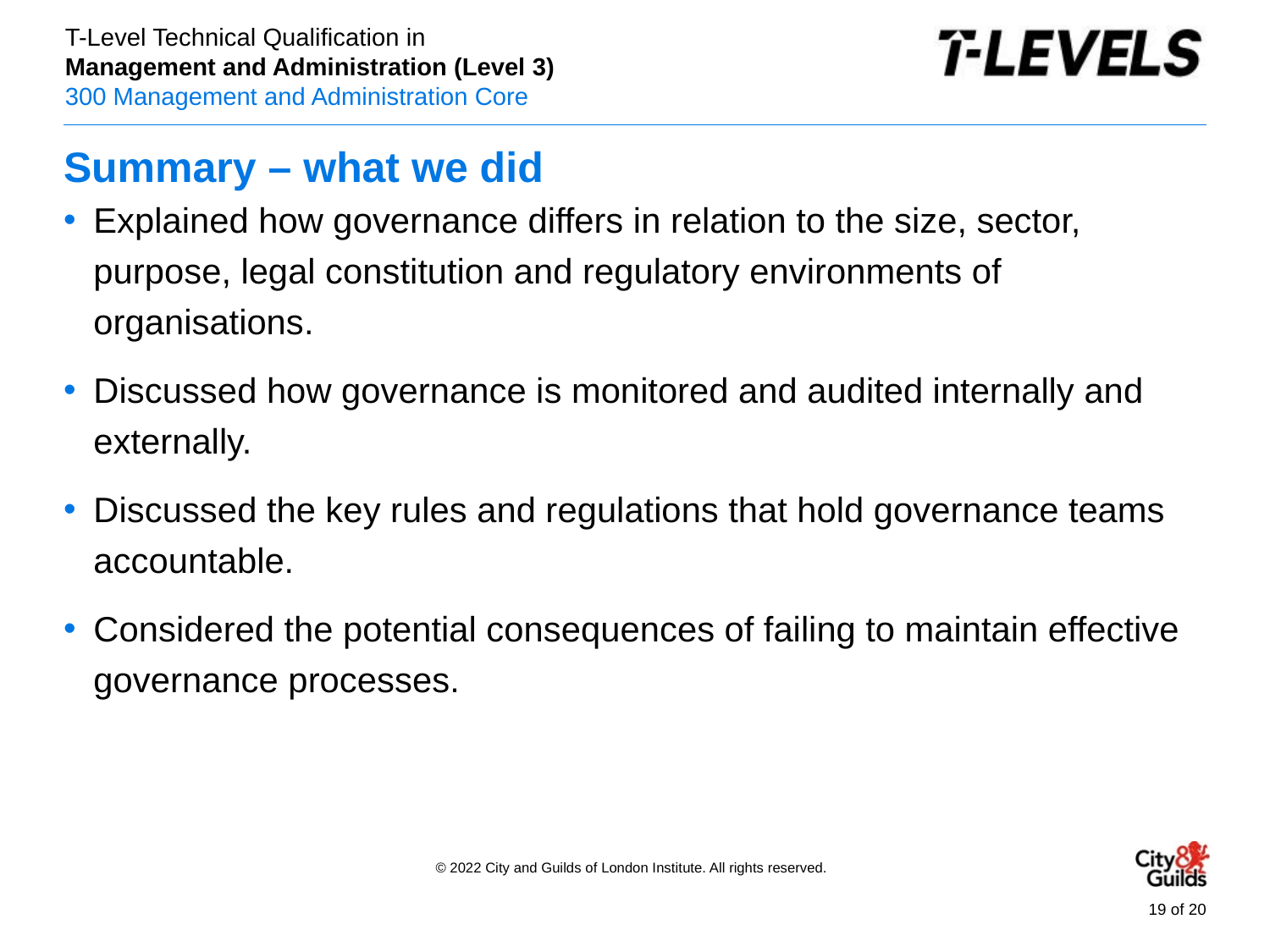

Explained how governance differs in relation to the size, sector, purpose, legal constitution and regulatory environments of organisations.
Discussed how governance is monitored and audited internally and externally.
Discussed the key rules and regulations that hold governance teams accountable.
Considered the potential consequences of failing to maintain effective governance processes.

# Summary – what we did